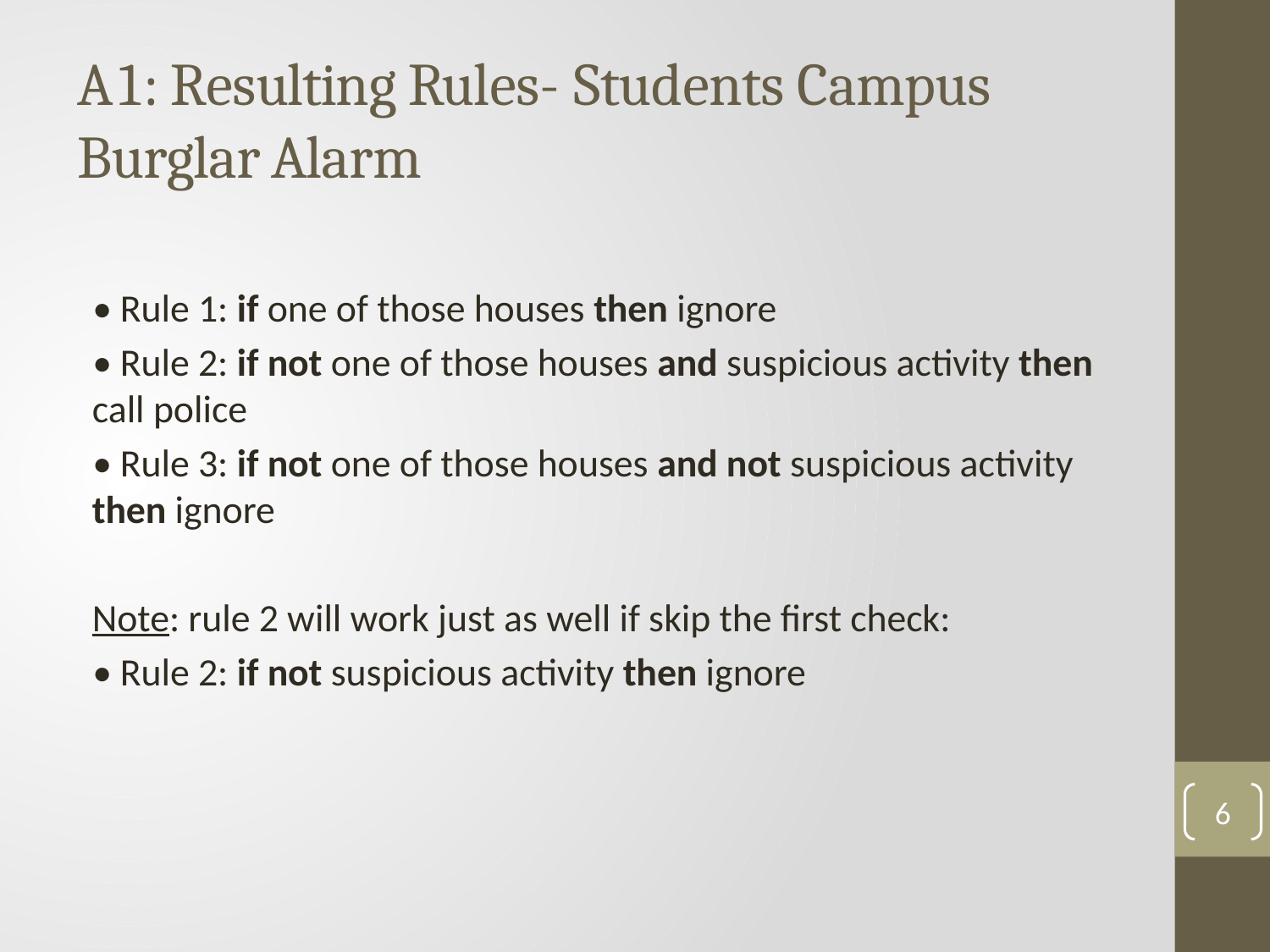

# A1: Resulting Rules- Students Campus Burglar Alarm

• Rule 1: if one of those houses then ignore
• Rule 2: if not one of those houses and suspicious activity then call police
• Rule 3: if not one of those houses and not suspicious activity then ignore

Note: rule 2 will work just as well if skip the first check:
• Rule 2: if not suspicious activity then ignore
6